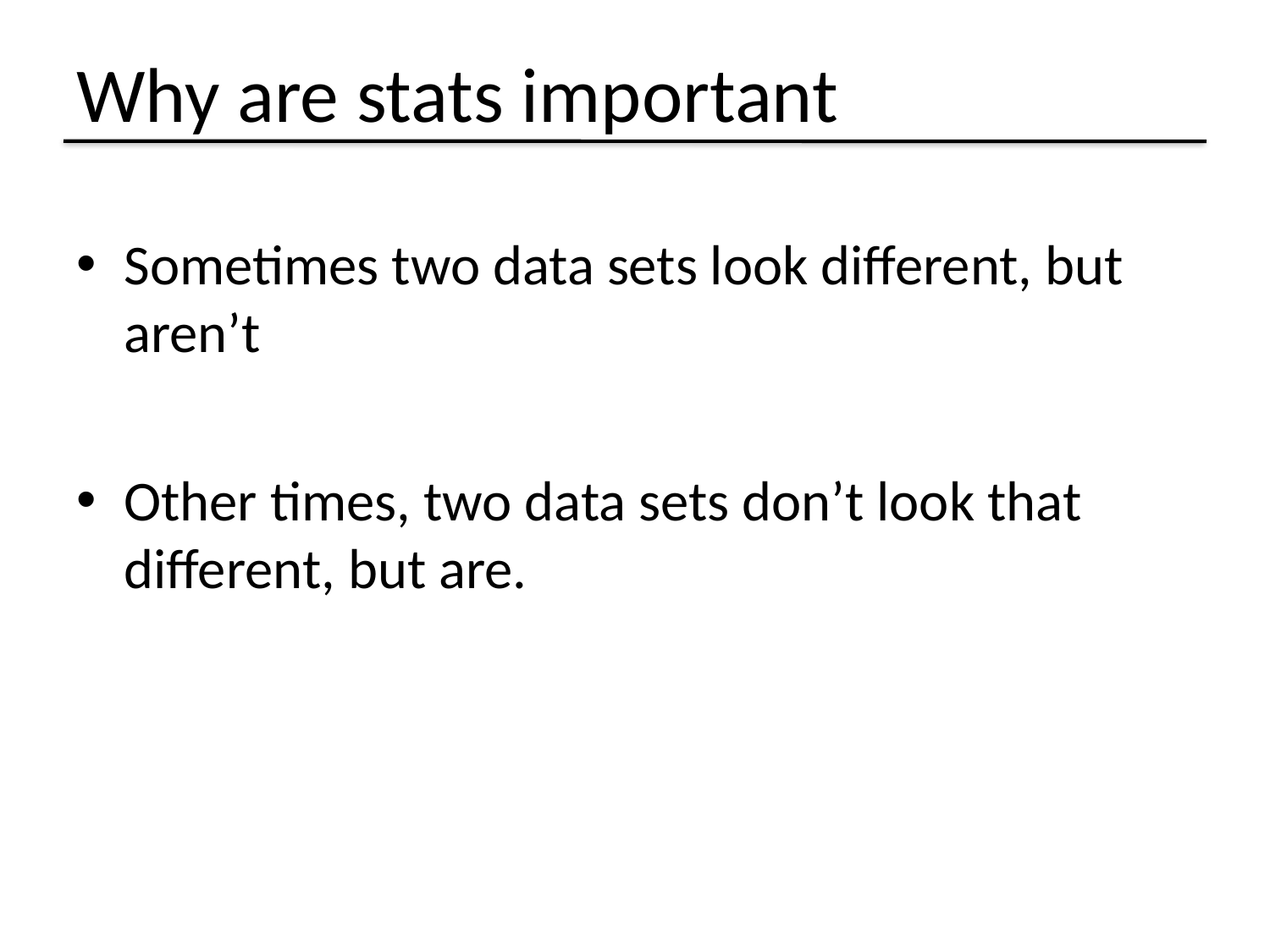

# Why are stats important
Sometimes two data sets look different, but aren’t

Other times, two data sets don’t look that different, but are.